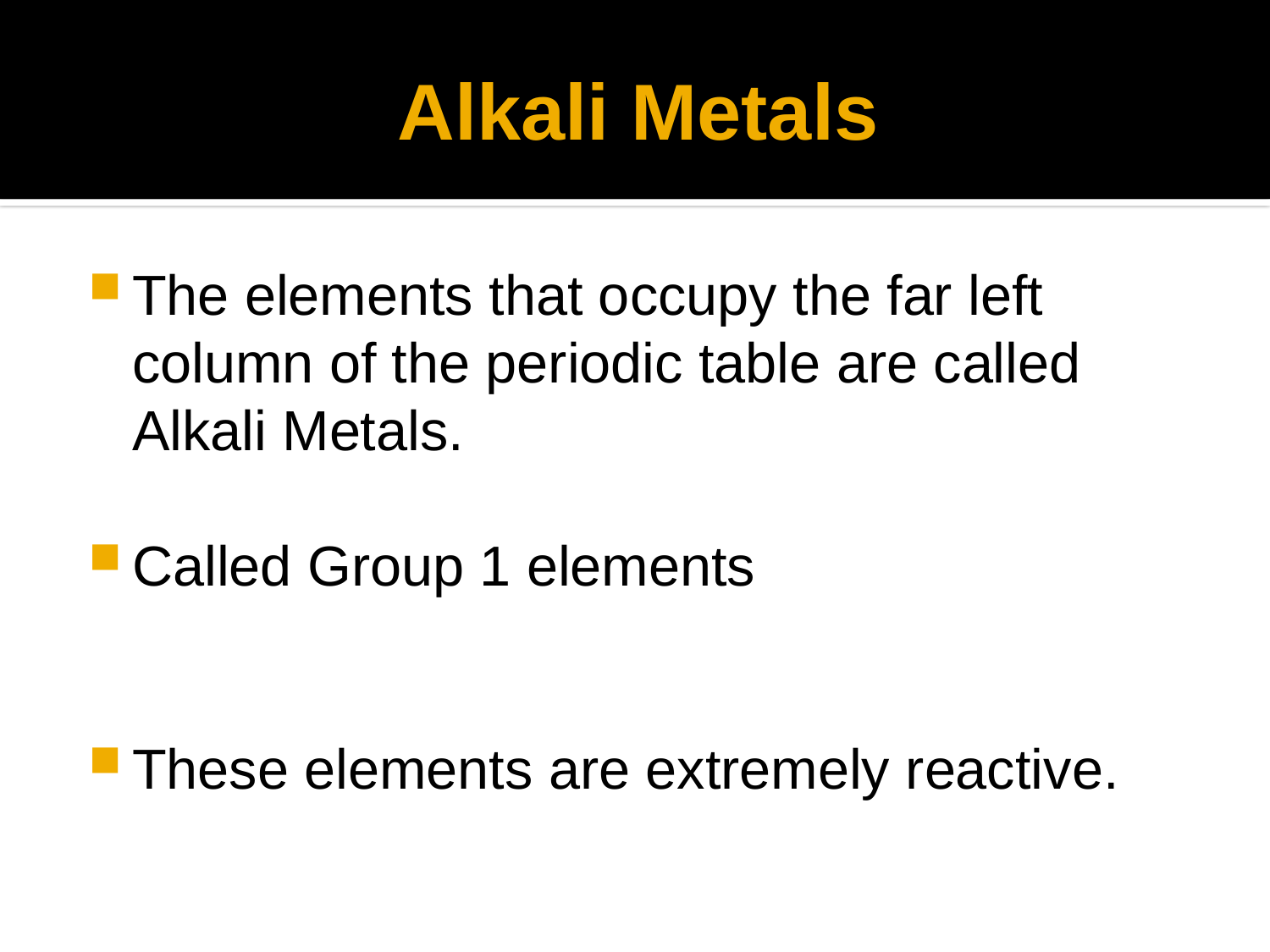

# Alkali Metals
The elements that occupy the far left column of the periodic table are called Alkali Metals.

Called Group 1 elements

These elements are extremely reactive.